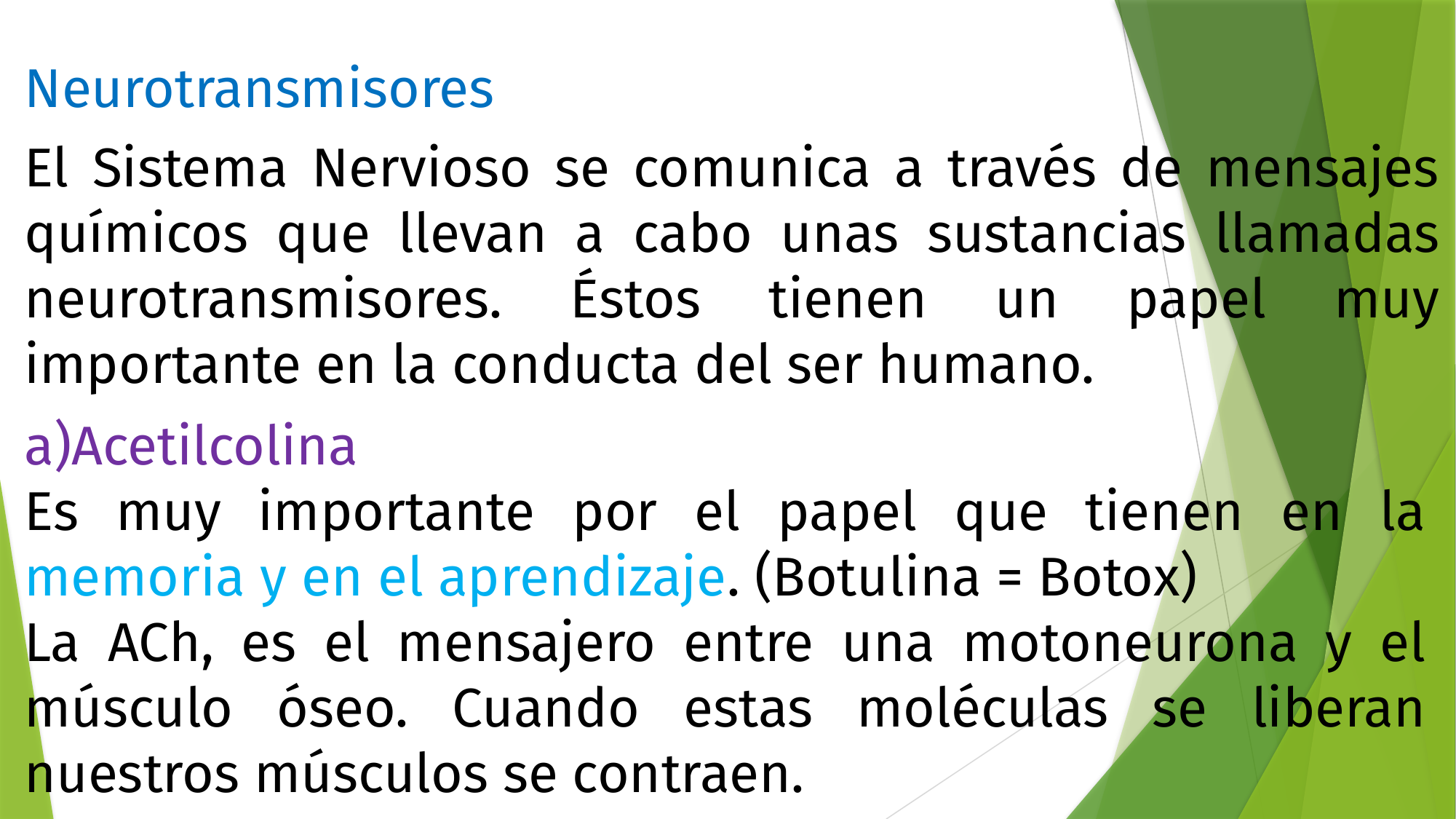

Neurotransmisores
El Sistema Nervioso se comunica a través de mensajes químicos que llevan a cabo unas sustancias llamadas neurotransmisores. Éstos tienen un papel muy importante en la conducta del ser humano.
Acetilcolina
Es muy importante por el papel que tienen en la memoria y en el aprendizaje. (Botulina = Botox)
La ACh, es el mensajero entre una motoneurona y el músculo óseo. Cuando estas moléculas se liberan nuestros músculos se contraen.